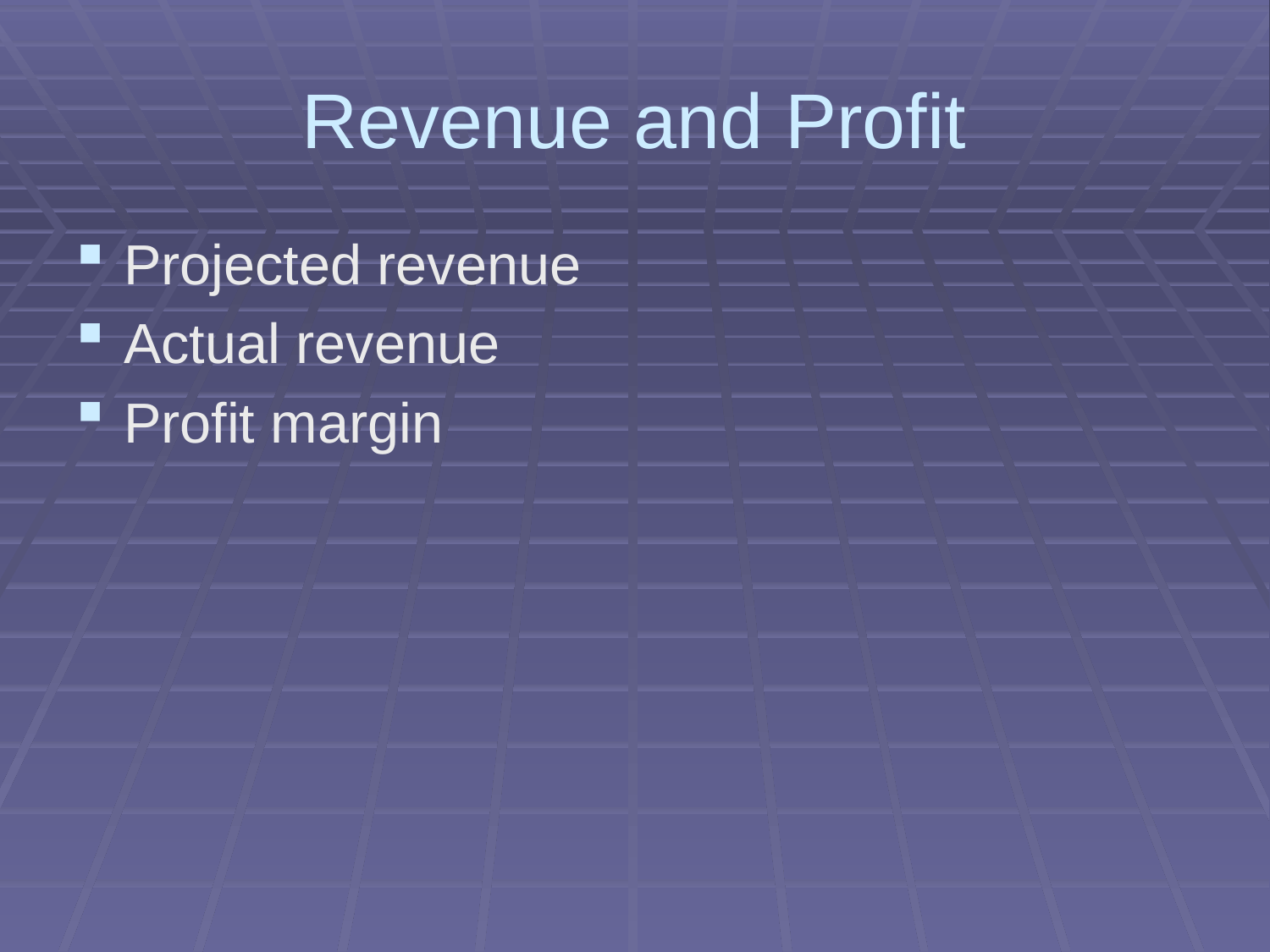

# Revenue and Profit
Projected revenue
Actual revenue
Profit margin